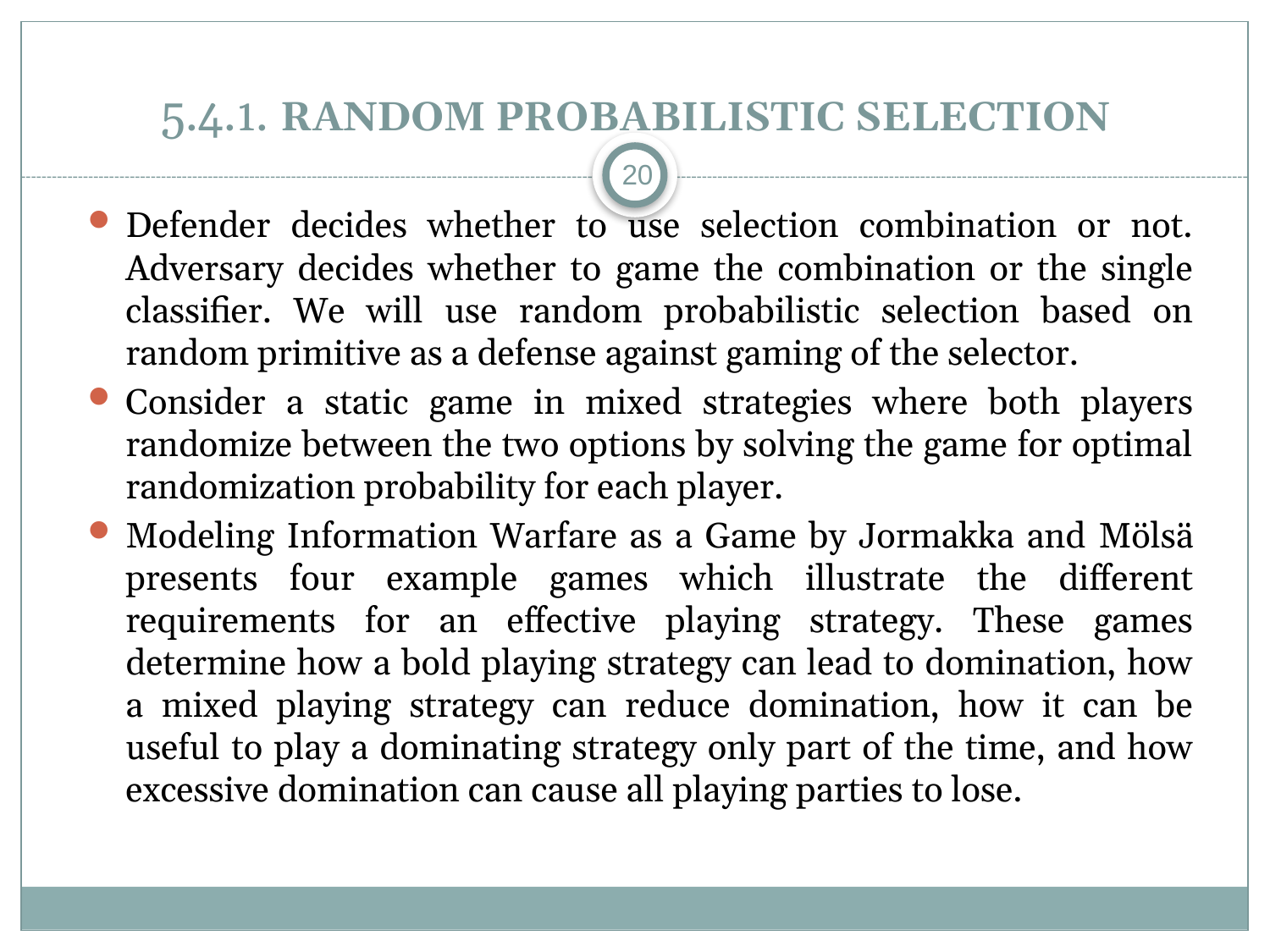

# 5.4.1. Random Probabilistic Selection
20
Defender decides whether to use selection combination or not. Adversary decides whether to game the combination or the single classifier. We will use random probabilistic selection based on random primitive as a defense against gaming of the selector.
Consider a static game in mixed strategies where both players randomize between the two options by solving the game for optimal randomization probability for each player.
Modeling Information Warfare as a Game by Jormakka and Mölsä presents four example games which illustrate the different requirements for an effective playing strategy. These games determine how a bold playing strategy can lead to domination, how a mixed playing strategy can reduce domination, how it can be useful to play a dominating strategy only part of the time, and how excessive domination can cause all playing parties to lose.